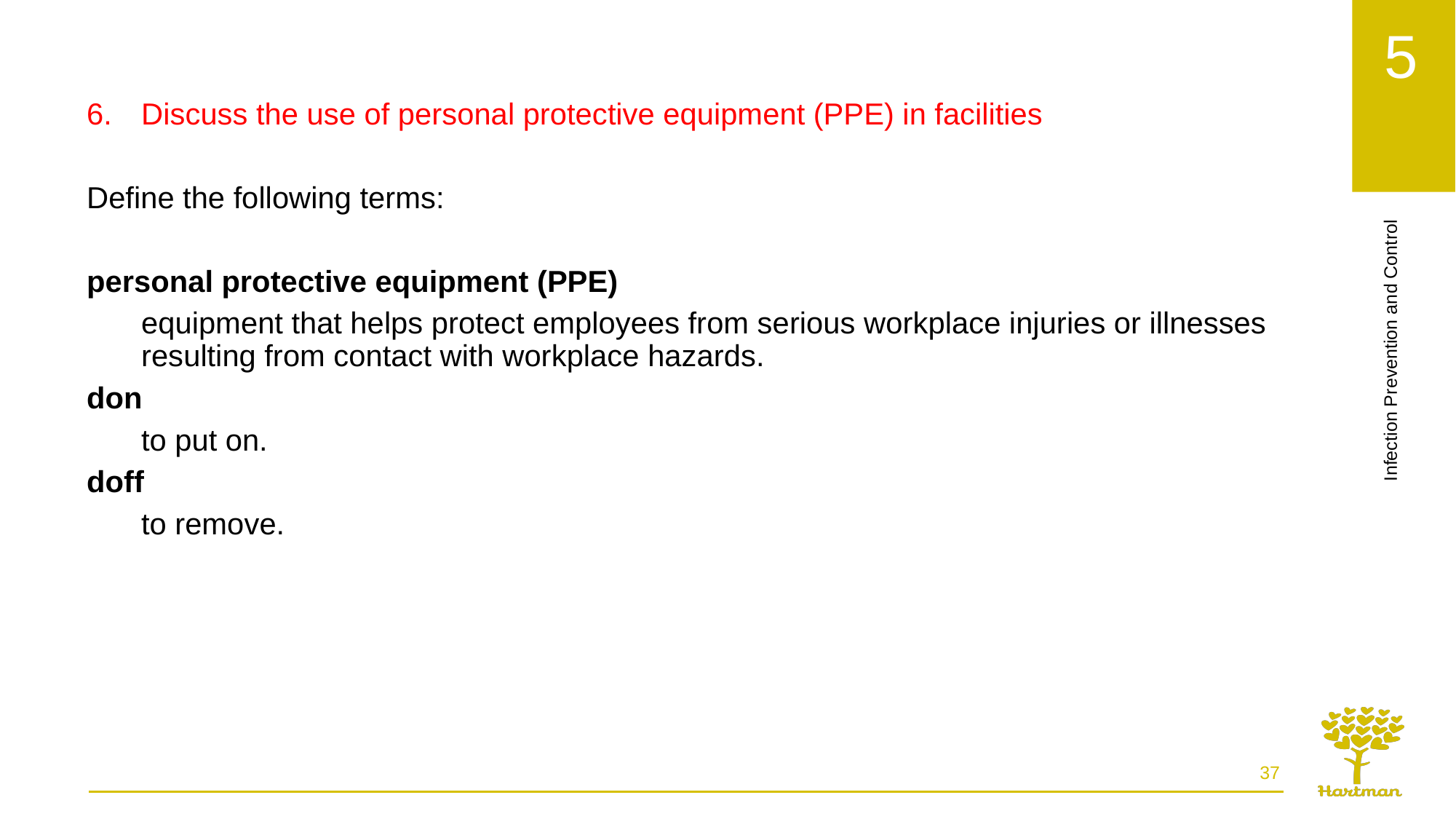

Discuss the use of personal protective equipment (PPE) in facilities

Define the following terms:

personal protective equipment (PPE)
equipment that helps protect employees from serious workplace injuries or illnesses resulting from contact with workplace hazards.
don
to put on.
doff
to remove.

37